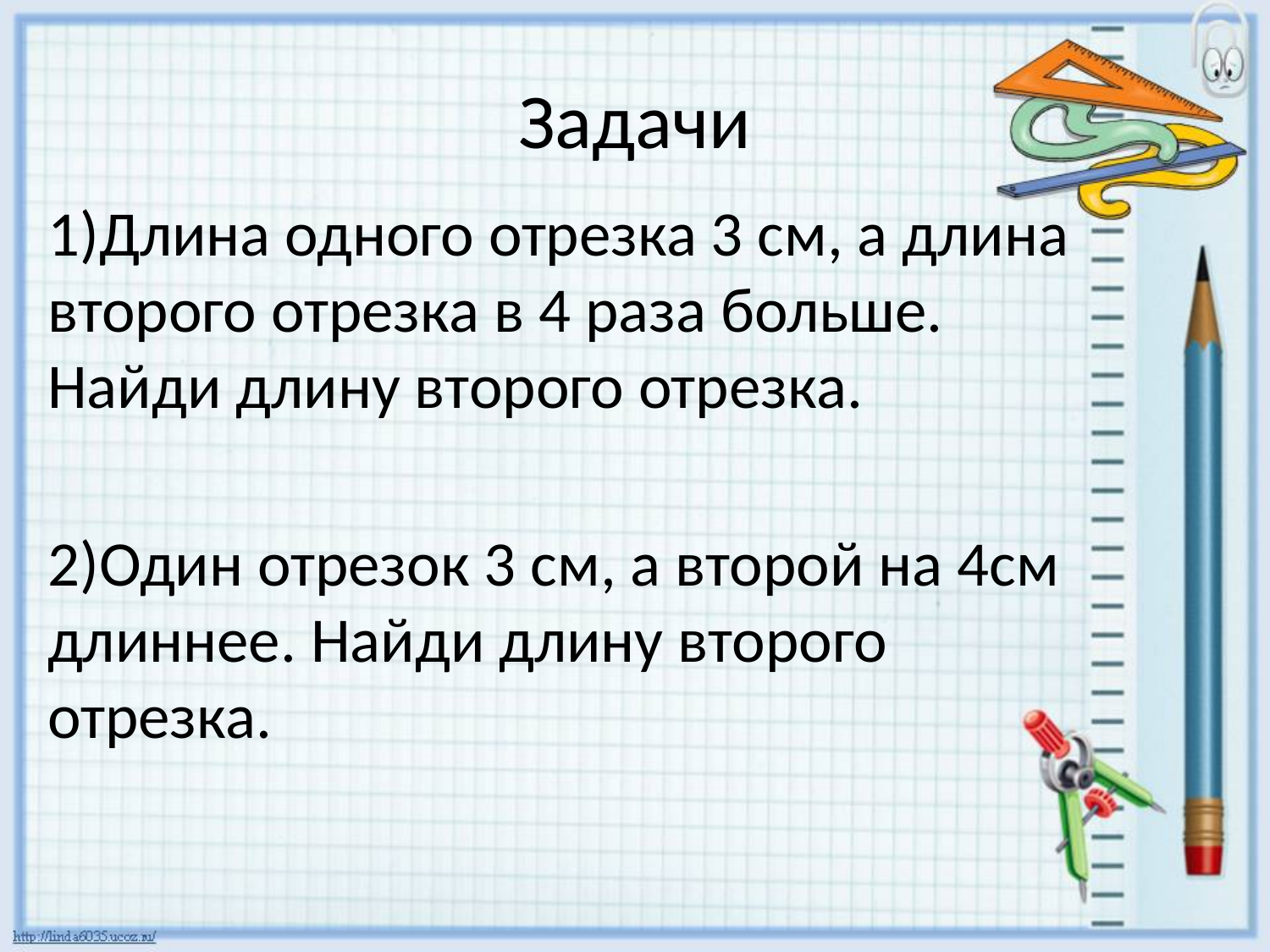

# Задачи
1)Длина одного отрезка 3 см, а длина второго отрезка в 4 раза больше. Найди длину второго отрезка.

2)Один отрезок 3 см, а второй на 4см длиннее. Найди длину второго отрезка.